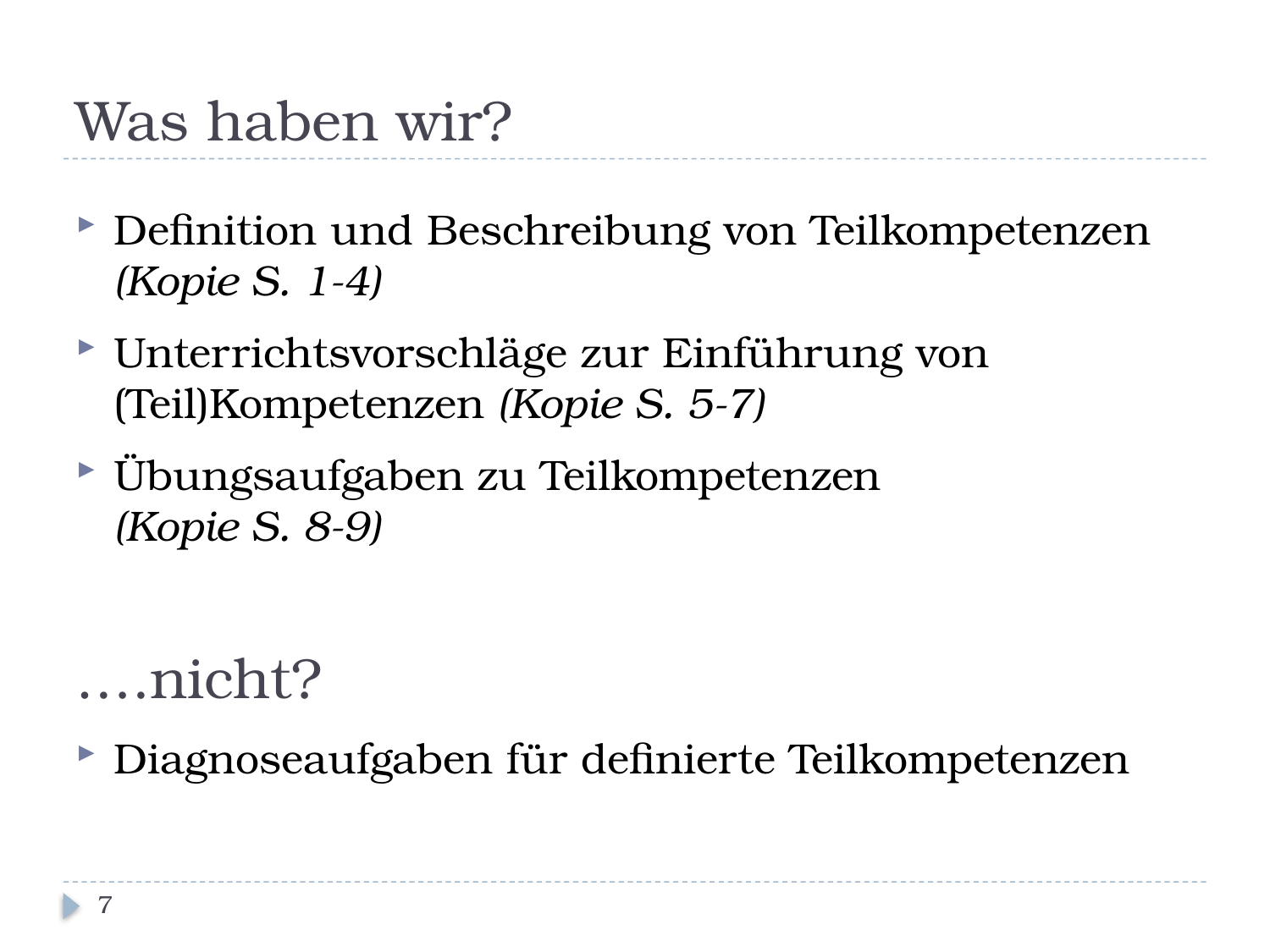

# Was haben wir?
Definition und Beschreibung von Teilkompetenzen (Kopie S. 1-4)
Unterrichtsvorschläge zur Einführung von (Teil)Kompetenzen (Kopie S. 5-7)
Übungsaufgaben zu Teilkompetenzen
(Kopie S. 8-9)

….nicht?
Diagnoseaufgaben für definierte Teilkompetenzen

7